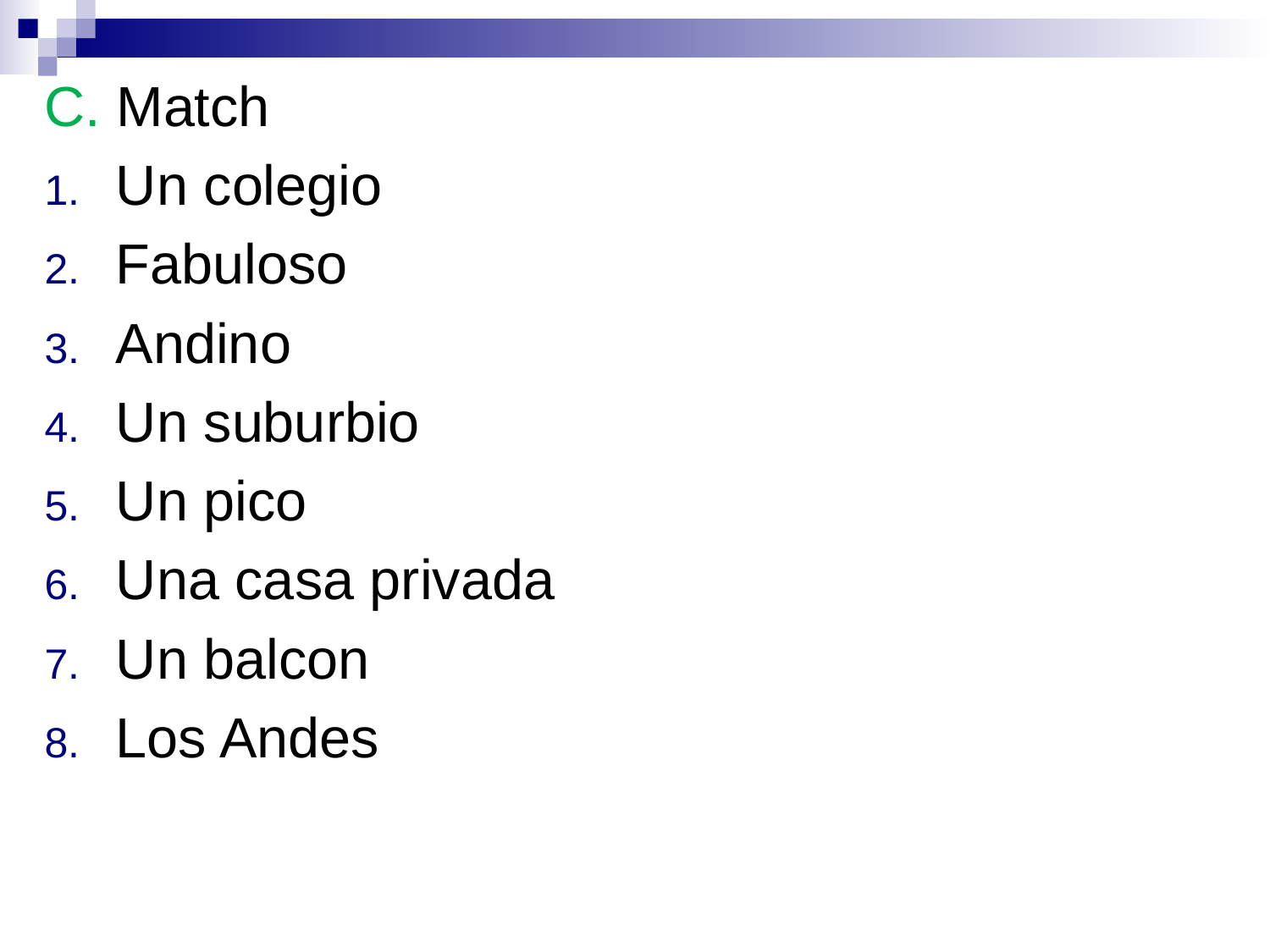

C. Match
Un colegio
Fabuloso
Andino
Un suburbio
Un pico
Una casa privada
Un balcon
Los Andes